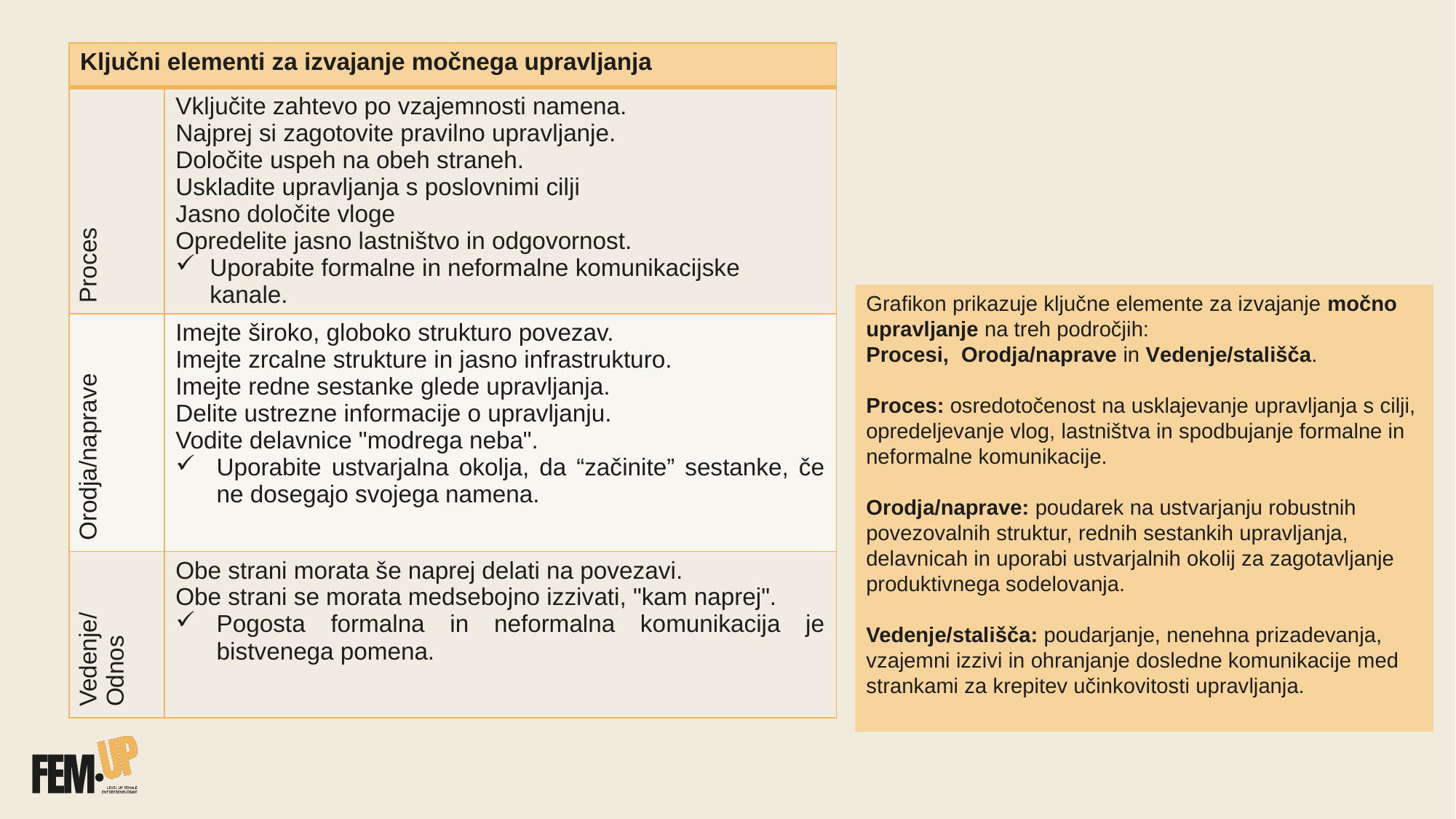

| Ključni elementi za izvajanje močnega upravljanja |  |
| --- | --- |
| Proces | Vključite zahtevo po vzajemnosti namena. Najprej si zagotovite pravilno upravljanje. Določite uspeh na obeh straneh. Uskladite upravljanja s poslovnimi cilji Jasno določite vloge Opredelite jasno lastništvo in odgovornost. Uporabite formalne in neformalne komunikacijske kanale. |
| Orodja/naprave | Imejte široko, globoko strukturo povezav. Imejte zrcalne strukture in jasno infrastrukturo. Imejte redne sestanke glede upravljanja. Delite ustrezne informacije o upravljanju. Vodite delavnice "modrega neba". Uporabite ustvarjalna okolja, da “začinite” sestanke, če ne dosegajo svojega namena. |
| Vedenje/ Odnos | Obe strani morata še naprej delati na povezavi. Obe strani se morata medsebojno izzivati, "kam naprej". Pogosta formalna in neformalna komunikacija je bistvenega pomena. |
Grafikon prikazuje ključne elemente za izvajanje močno upravljanje na treh področjih:
Procesi,  Orodja/naprave in Vedenje/stališča.

Proces: osredotočenost na usklajevanje upravljanja s cilji, opredeljevanje vlog, lastništva in spodbujanje formalne in neformalne komunikacije.
Orodja/naprave: poudarek na ustvarjanju robustnih povezovalnih struktur, rednih sestankih upravljanja, delavnicah in uporabi ustvarjalnih okolij za zagotavljanje produktivnega sodelovanja.
Vedenje/stališča: poudarjanje, nenehna prizadevanja, vzajemni izzivi in ohranjanje dosledne komunikacije med strankami za krepitev učinkovitosti upravljanja.